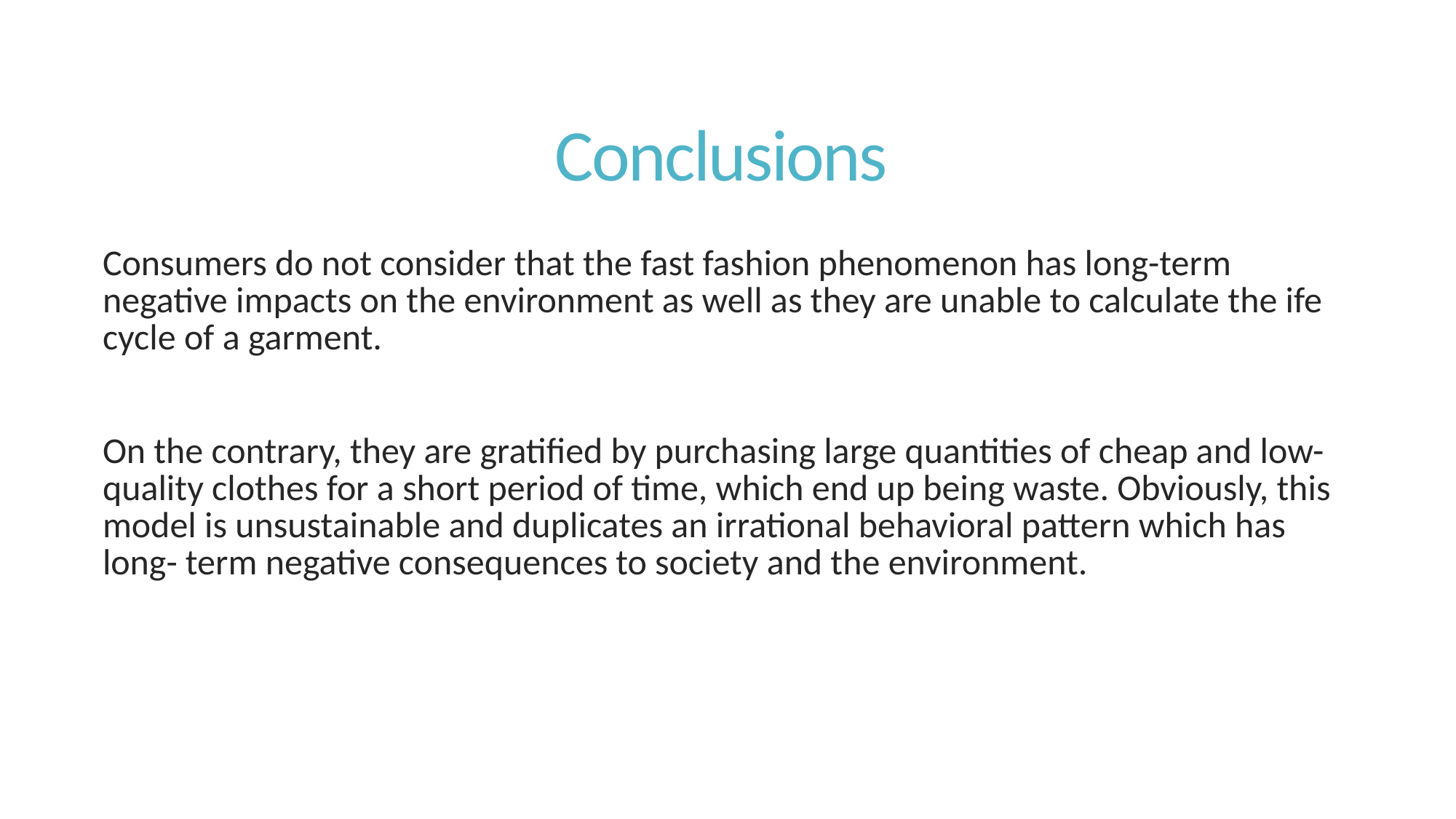

# Conclusions
Consumers do not consider that the fast fashion phenomenon has long-term negative impacts on the environment as well as they are unable to calculate the ife cycle of a garment.

On the contrary, they are gratified by purchasing large quantities of cheap and low- quality clothes for a short period of time, which end up being waste. Obviously, this model is unsustainable and duplicates an irrational behavioral pattern which has long- term negative consequences to society and the environment.